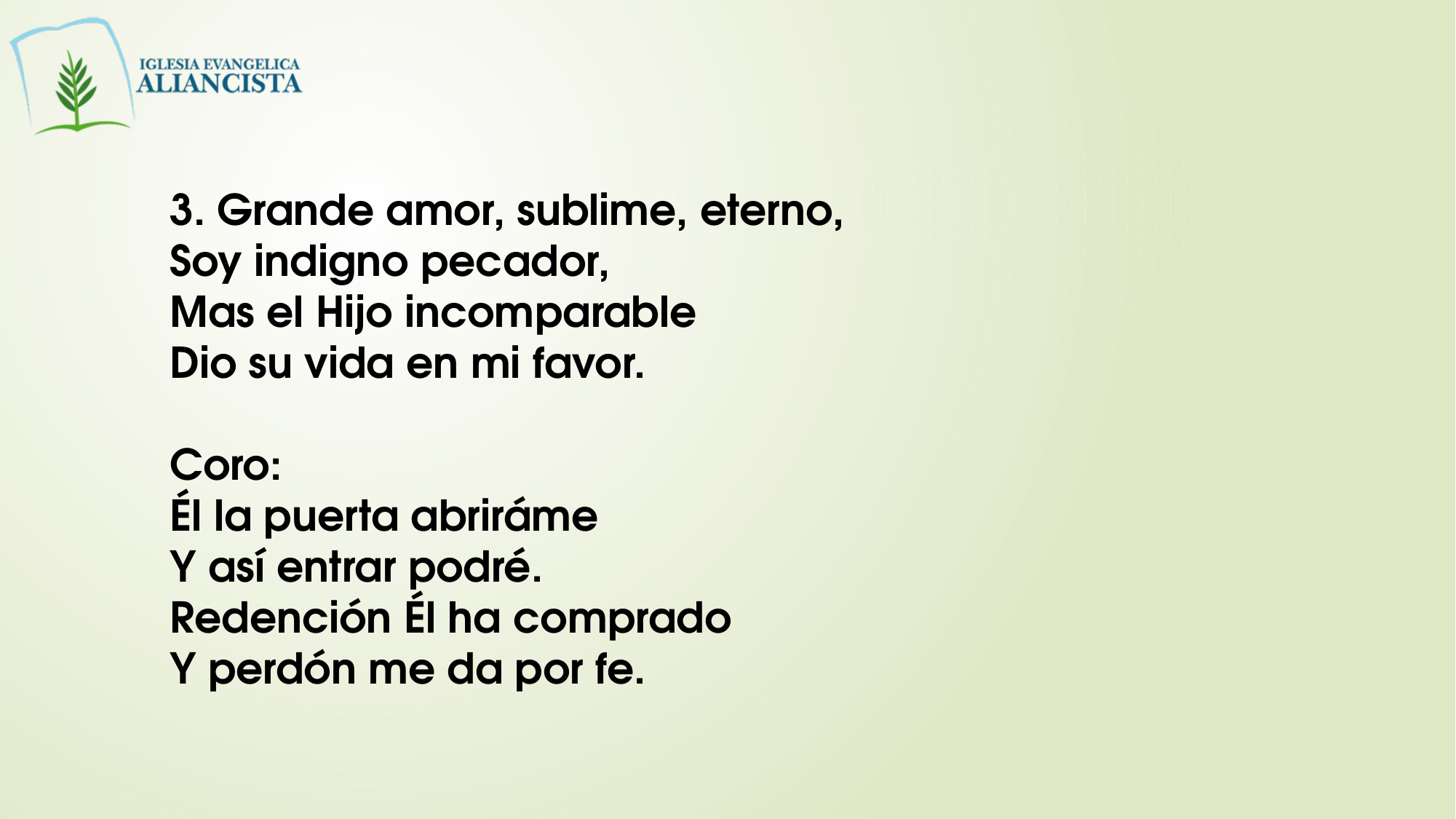

3. Grande amor, sublime, eterno,
Soy indigno pecador,
Mas el Hijo incomparable
Dio su vida en mi favor.

Coro:
Él la puerta abriráme
Y así entrar podré.
Redención Él ha comprado
Y perdón me da por fe.